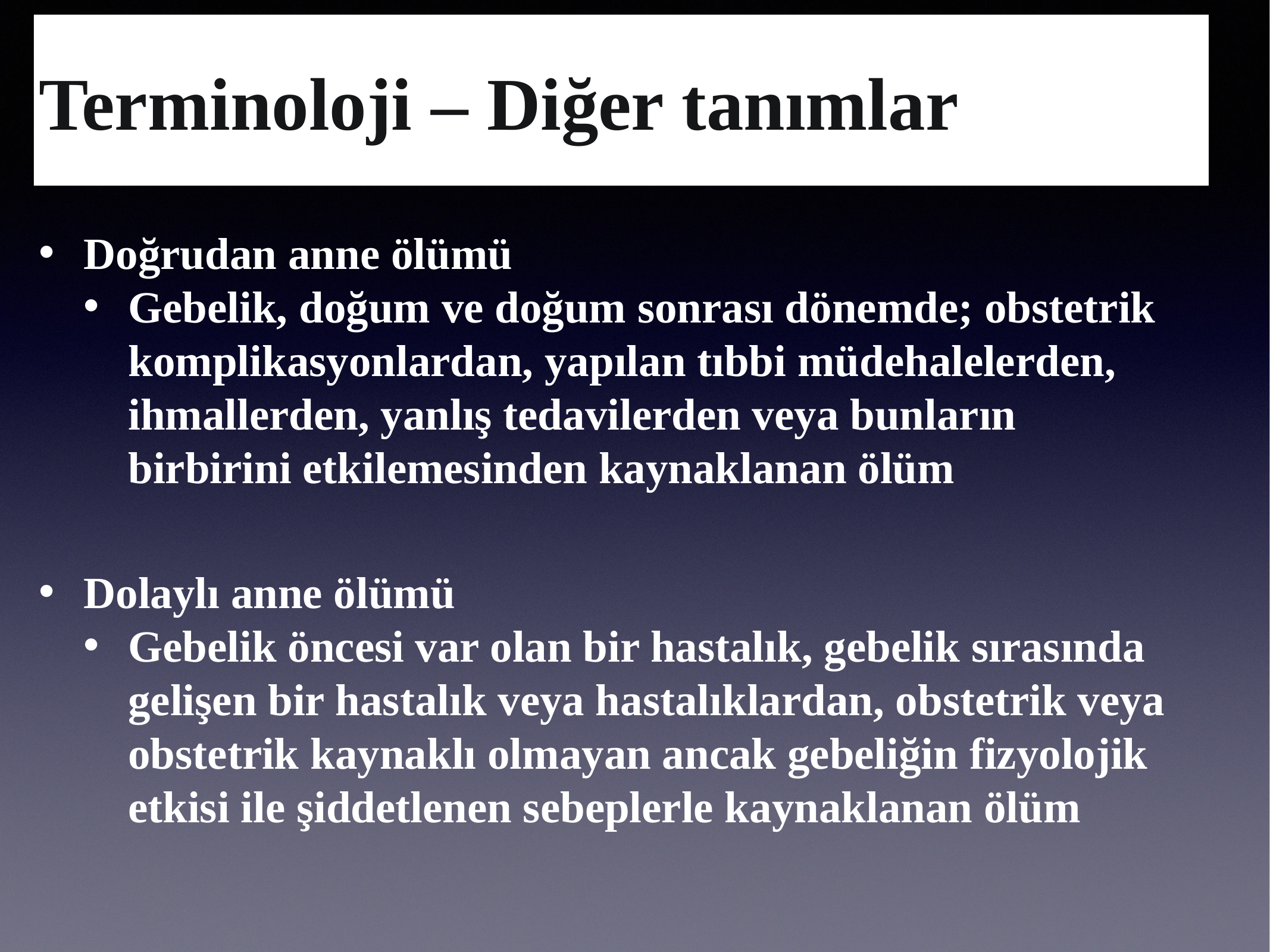

# Terminoloji – Diğer tanımlar
Doğrudan anne ölümü
Gebelik, doğum ve doğum sonrası dönemde; obstetrik komplikasyonlardan, yapılan tıbbi müdehalelerden, ihmallerden, yanlış tedavilerden veya bunların birbirini etkilemesinden kaynaklanan ölüm

Dolaylı anne ölümü
Gebelik öncesi var olan bir hastalık, gebelik sırasında gelişen bir hastalık veya hastalıklardan, obstetrik veya obstetrik kaynaklı olmayan ancak gebeliğin fizyolojik etkisi ile şiddetlenen sebeplerle kaynaklanan ölüm